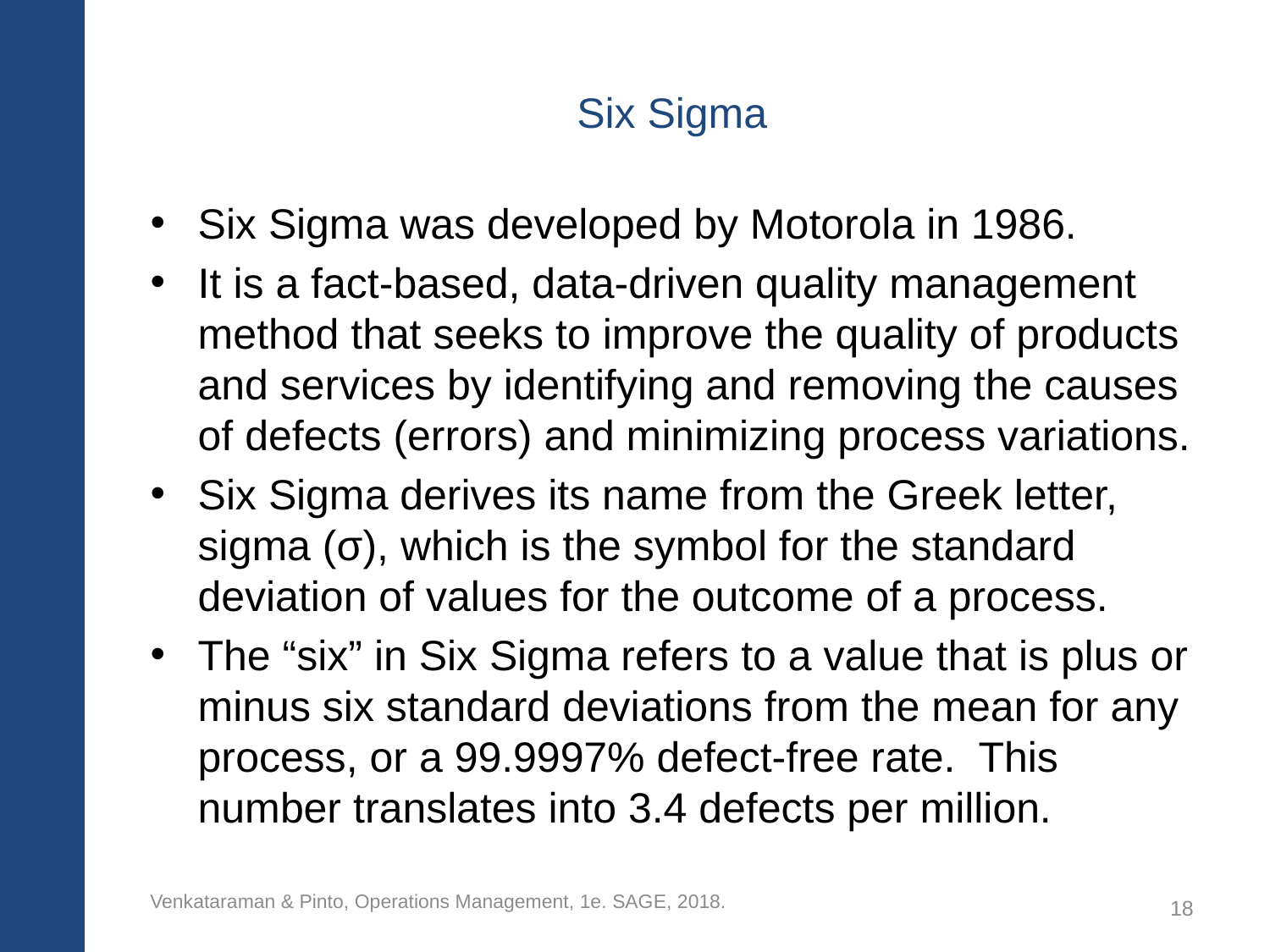

# Six Sigma
Six Sigma was developed by Motorola in 1986.
It is a fact-based, data-driven quality management method that seeks to improve the quality of products and services by identifying and removing the causes of defects (errors) and minimizing process variations.
Six Sigma derives its name from the Greek letter, sigma (σ), which is the symbol for the standard deviation of values for the outcome of a process.
The “six” in Six Sigma refers to a value that is plus or minus six standard deviations from the mean for any process, or a 99.9997% defect-free rate.  This number translates into 3.4 defects per million.
Venkataraman & Pinto, Operations Management, 1e. SAGE, 2018.
18